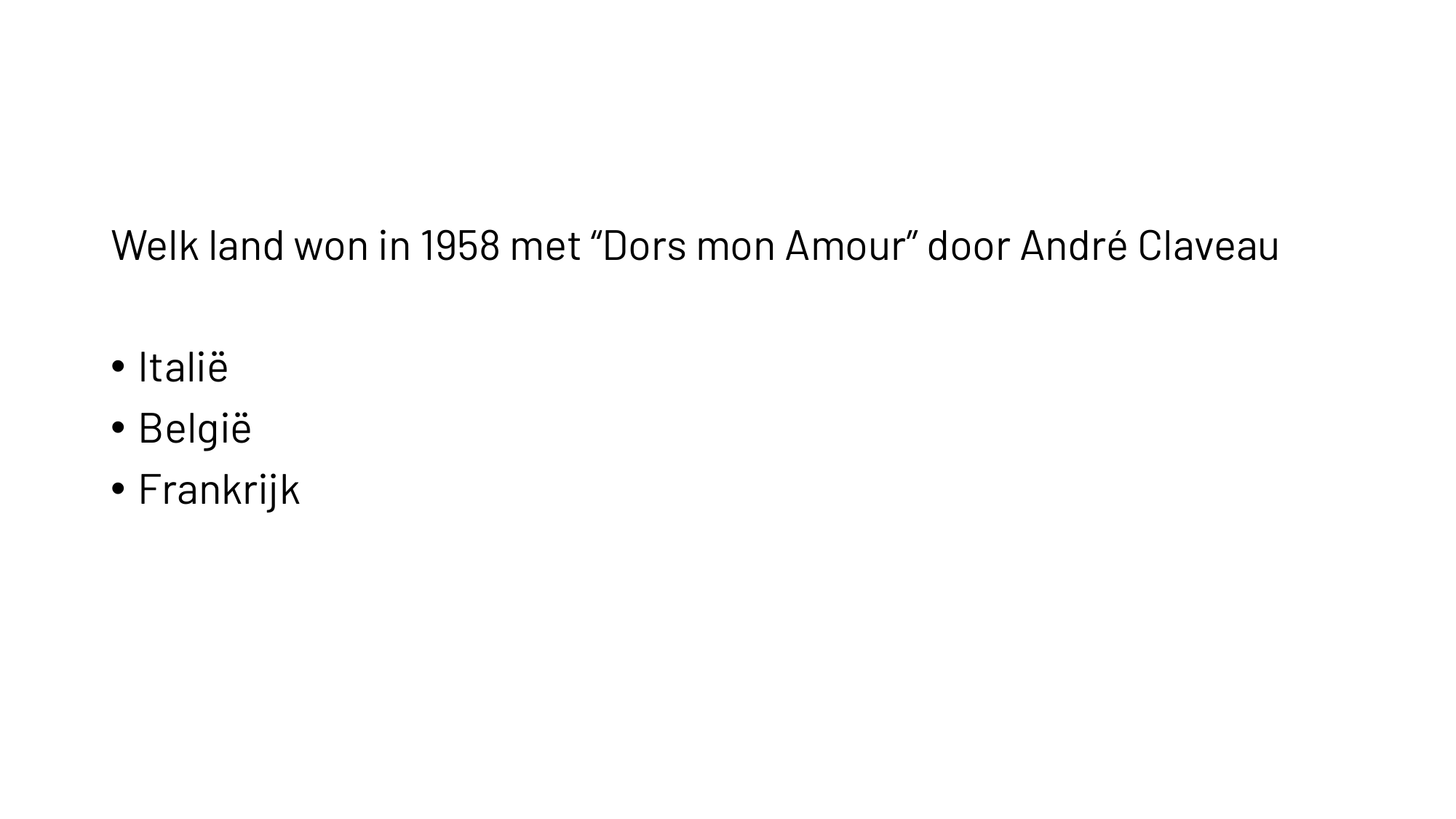

Welk land won in 1958 met “Dors mon Amour” door André Claveau

Italië
België
Frankrijk